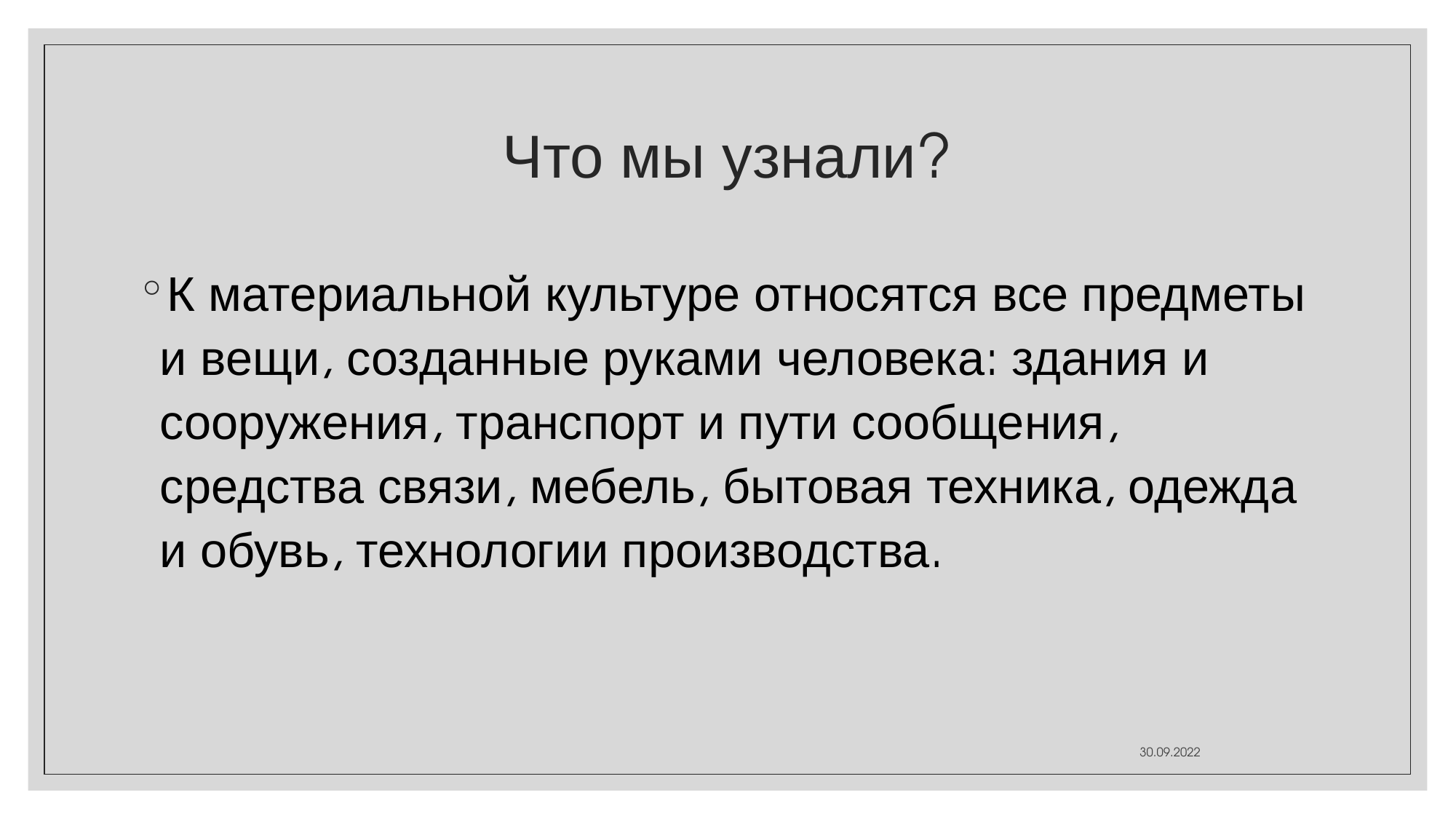

# Что мы узнали?
К материальной культуре относятся все предметы и вещи, созданные руками человека: здания и сооружения, транспорт и пути сообщения, средства связи, мебель, бытовая техника, одежда и обувь, технологии производства.
30.09.2022